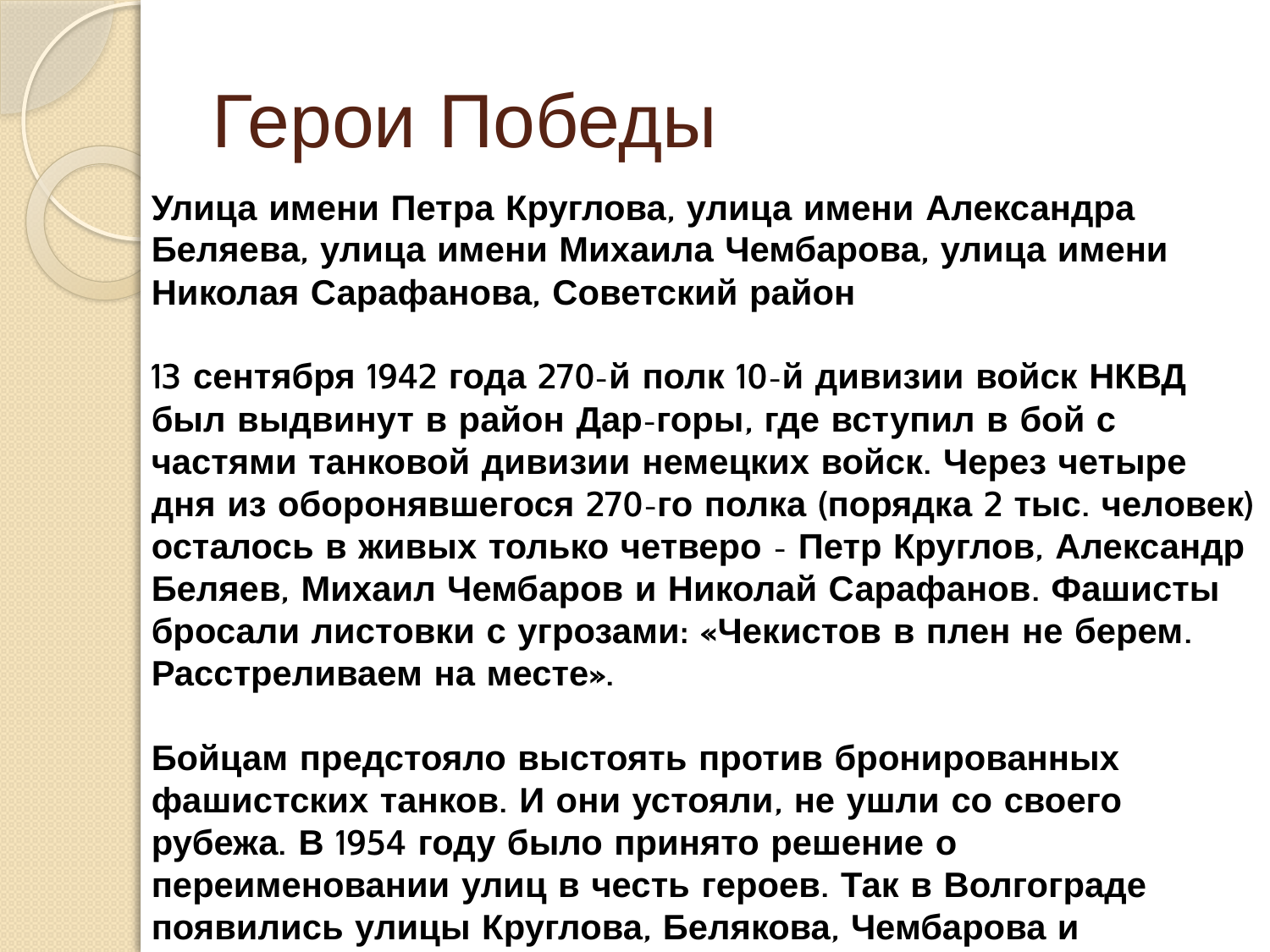

# Герои Победы
Улица имени Петра Круглова, улица имени Александра Беляева, улица имени Михаила Чембарова, улица имени Николая Сарафанова, Советский район

13 сентября 1942 года 270-й полк 10-й дивизии войск НКВД был выдвинут в район Дар-горы, где вступил в бой с частями танковой дивизии немецких войск. Через четыре дня из оборонявшегося 270-го полка (порядка 2 тыс. человек) осталось в живых только четверо - Петр Круглов, Александр Беляев, Михаил Чембаров и Николай Сарафанов. Фашисты бросали листовки с угрозами: «Чекистов в плен не берем. Расстреливаем на месте».

Бойцам предстояло выстоять против бронированных фашистских танков. И они устояли, не ушли со своего рубежа. В 1954 году было принято решение о переименовании улиц в честь героев. Так в Волгограде появились улицы Круглова, Белякова, Чембарова и Сарафанова.